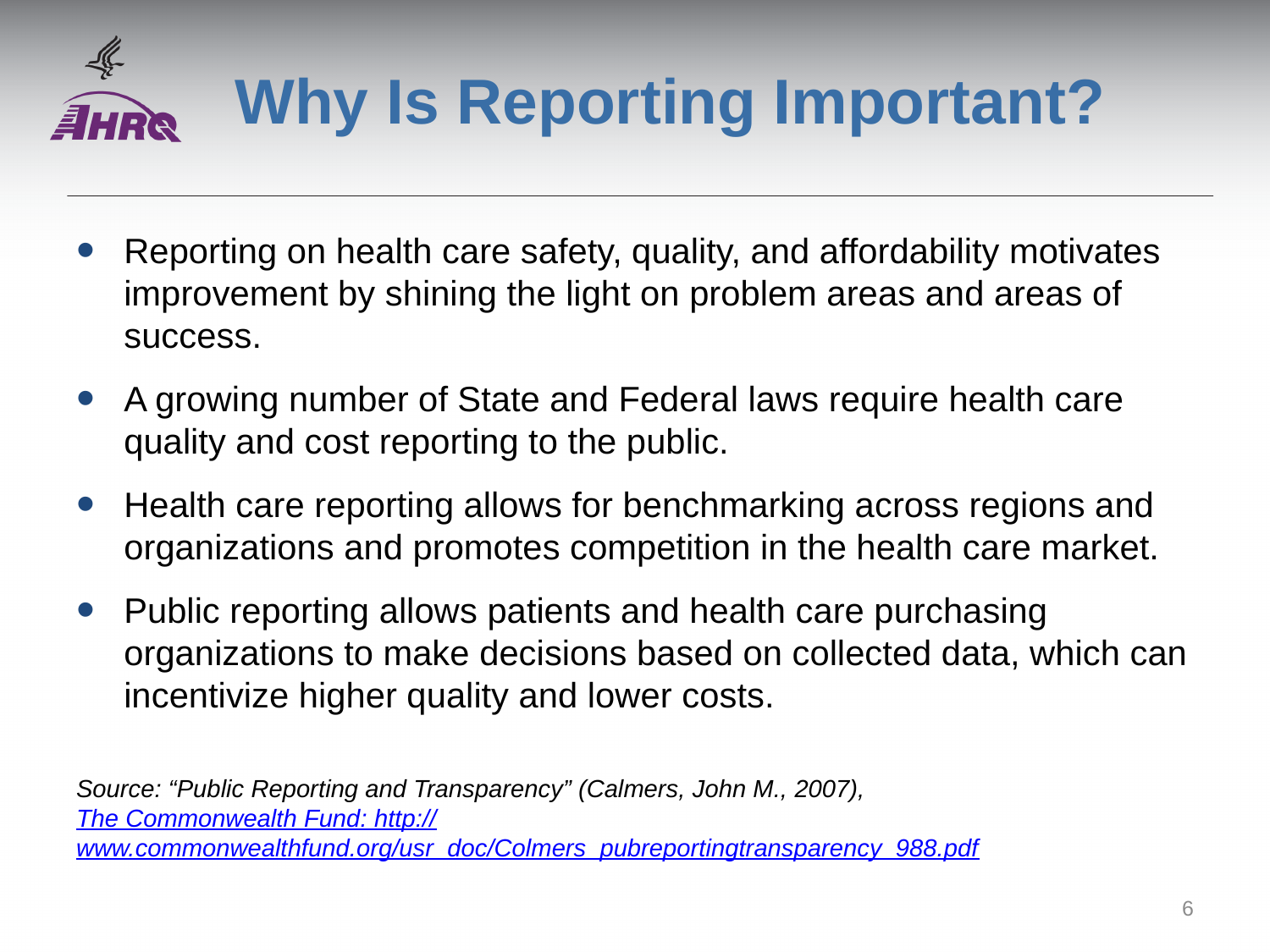

# Why Is Reporting Important?
Reporting on health care safety, quality, and affordability motivates improvement by shining the light on problem areas and areas of success.
A growing number of State and Federal laws require health care quality and cost reporting to the public.
Health care reporting allows for benchmarking across regions and organizations and promotes competition in the health care market.
Public reporting allows patients and health care purchasing organizations to make decisions based on collected data, which can incentivize higher quality and lower costs.
Source: “Public Reporting and Transparency” (Calmers, John M., 2007), The Commonwealth Fund: http://www.commonwealthfund.org/usr_doc/Colmers_pubreportingtransparency_988.pdf
6